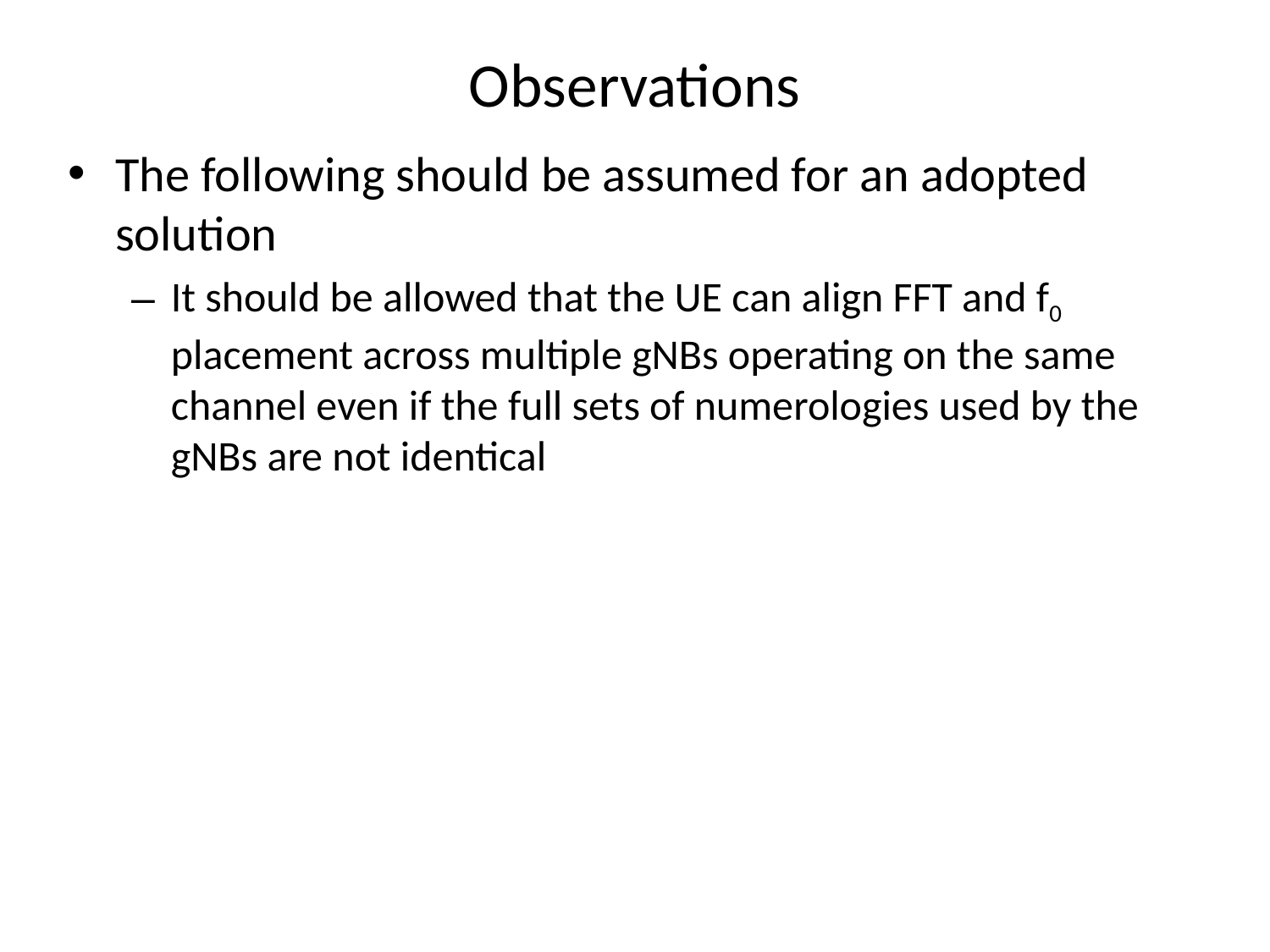

# Observations
The following should be assumed for an adopted solution
It should be allowed that the UE can align FFT and f0 placement across multiple gNBs operating on the same channel even if the full sets of numerologies used by the gNBs are not identical